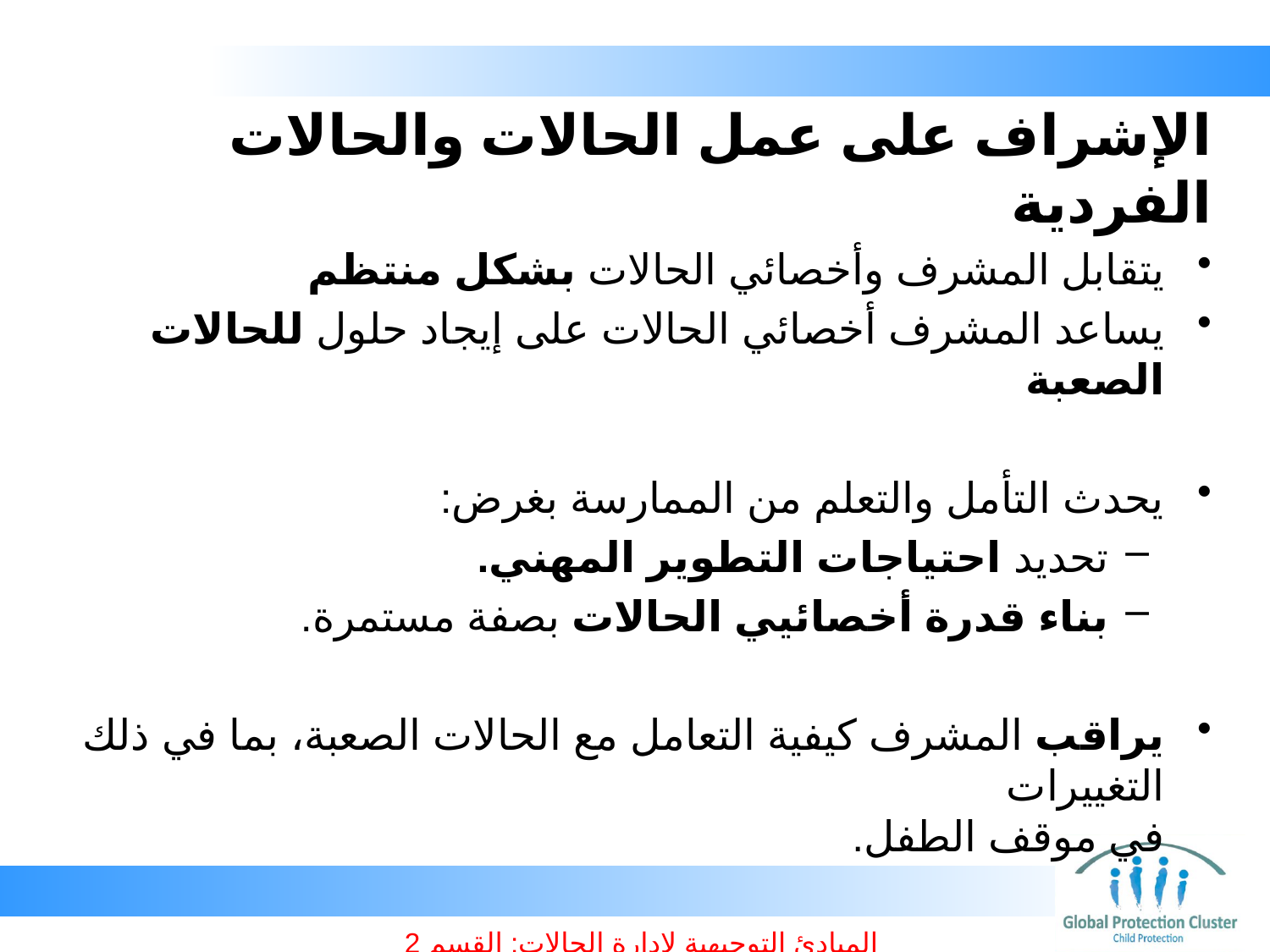

# الإشراف على عمل الحالات والحالات الفردية
يتقابل المشرف وأخصائي الحالات بشكل منتظم
يساعد المشرف أخصائي الحالات على إيجاد حلول للحالات الصعبة

يحدث التأمل والتعلم من الممارسة بغرض:
تحديد احتياجات التطوير المهني.
بناء قدرة أخصائيي الحالات بصفة مستمرة.

يراقب المشرف كيفية التعامل مع الحالات الصعبة، بما في ذلك التغييرات
في موقف الطفل.

المبادئ التوجيهية لإدارة الحالات: القسم 2